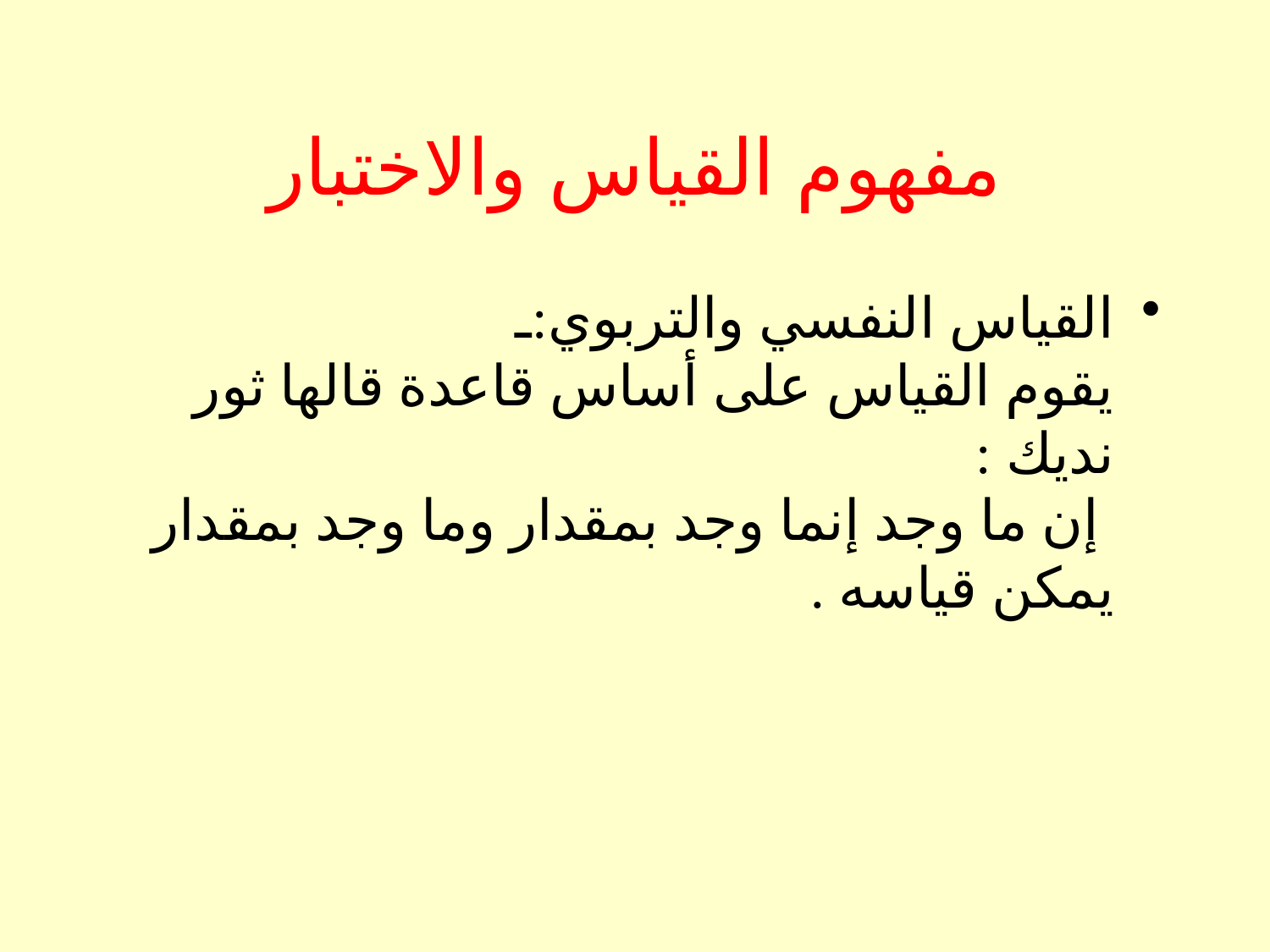

# مفهوم القياس والاختبار
القياس النفسي والتربوي:ـ
يقوم القياس على أساس قاعدة قالها ثور نديك :
 إن ما وجد إنما وجد بمقدار وما وجد بمقدار يمكن قياسه .